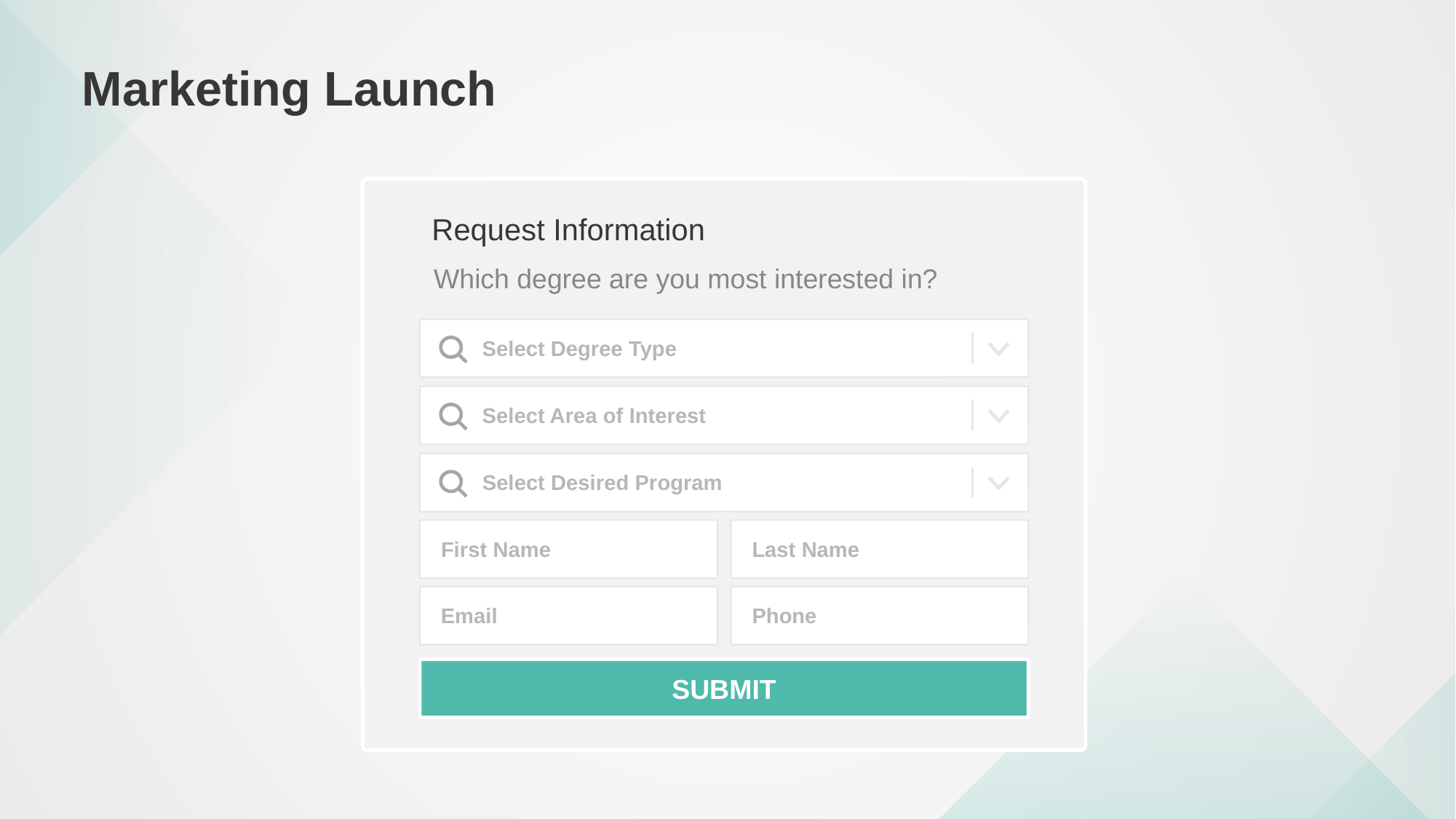

# Marketing Launch

Request Information
Which degree are you most interested in?

Select Degree Type

Select Area of Interest

Select Desired Program

First Name
Last Name

Email
Phone
SUBMIT